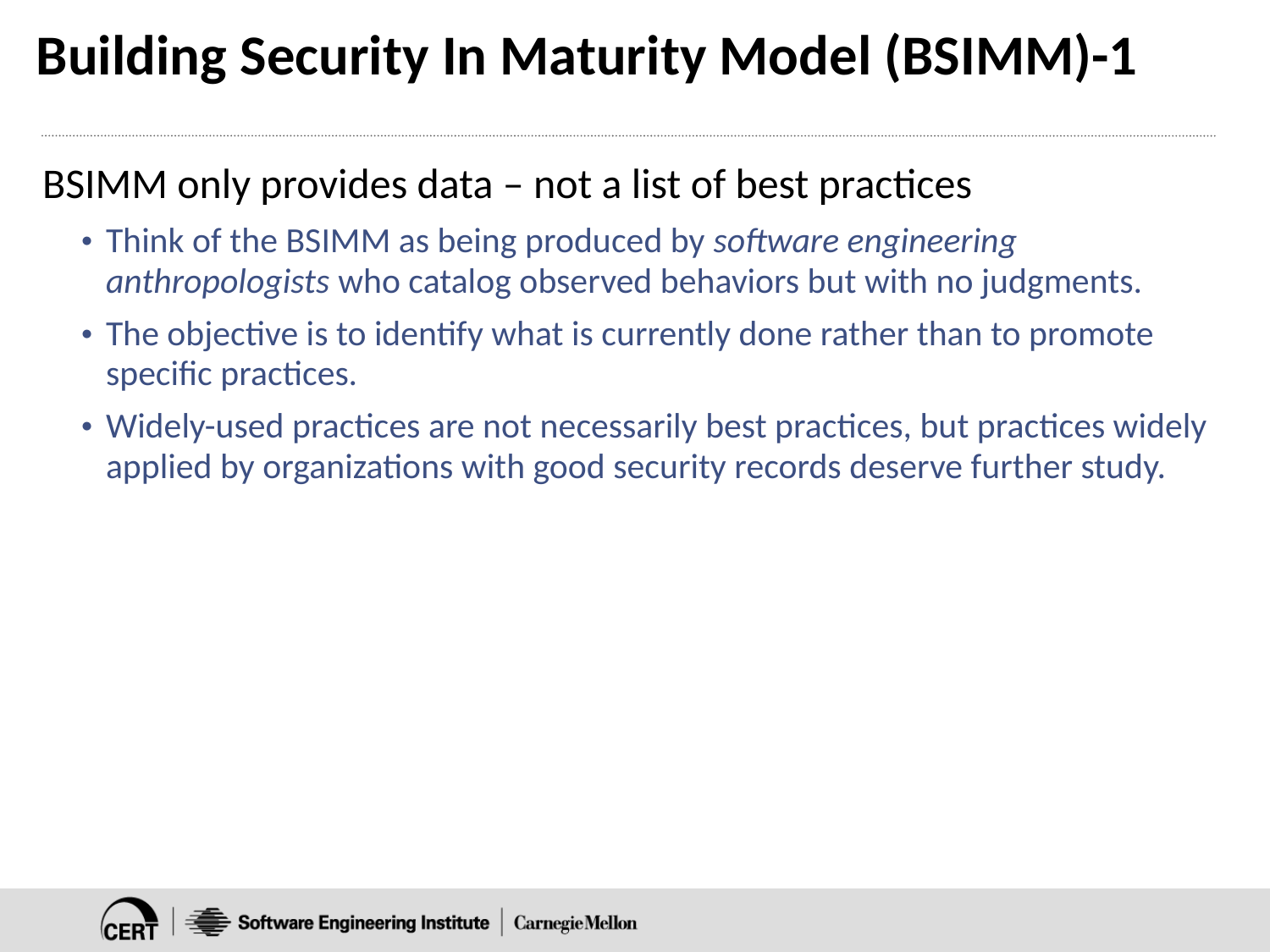

# Building Security In Maturity Model (BSIMM)-1
BSIMM only provides data – not a list of best practices
Think of the BSIMM as being produced by software engineering anthropologists who catalog observed behaviors but with no judgments.
The objective is to identify what is currently done rather than to promote specific practices.
Widely-used practices are not necessarily best practices, but practices widely applied by organizations with good security records deserve further study.